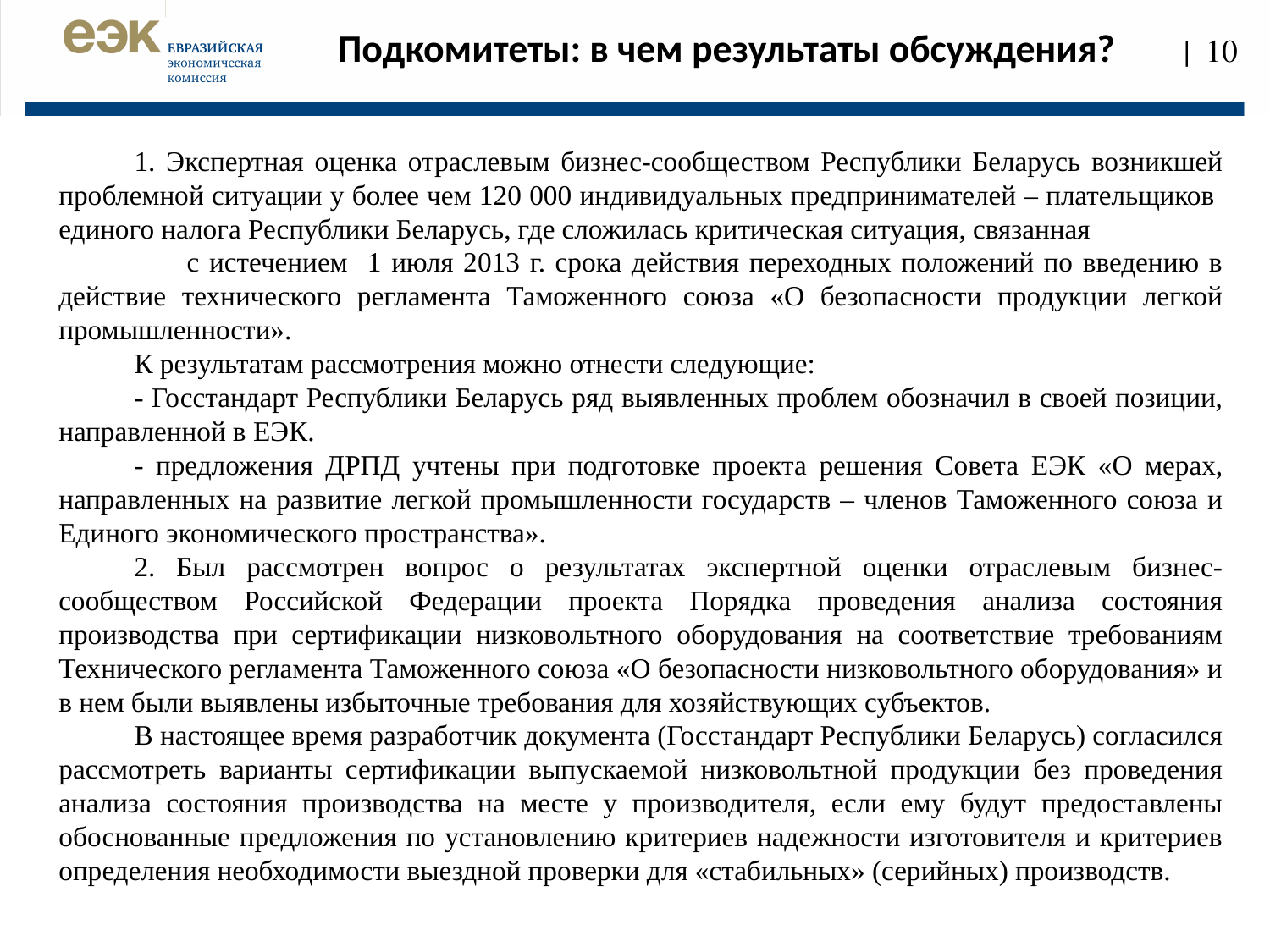

Подкомитеты: в чем результаты обсуждения?
|  10
1. Экспертная оценка отраслевым бизнес-сообществом Республики Беларусь возникшей проблемной ситуации у более чем 120 000 индивидуальных предпринимателей – плательщиков  единого налога Республики Беларусь, где сложилась критическая ситуация, связанная                                 с истечением  1 июля 2013 г. срока действия переходных положений по введению в действие технического регламента Таможенного союза «О безопасности продукции легкой промышленности».
К результатам рассмотрения можно отнести следующие:
- Госстандарт Республики Беларусь ряд выявленных проблем обозначил в своей позиции, направленной в ЕЭК.
- предложения ДРПД учтены при подготовке проекта решения Совета ЕЭК «О мерах, направленных на развитие легкой промышленности государств – членов Таможенного союза и Единого экономического пространства».
2. Был рассмотрен вопрос о результатах экспертной оценки отраслевым бизнес-сообществом Российской Федерации проекта Порядка проведения анализа состояния производства при сертификации низковольтного оборудования на соответствие требованиям Технического регламента Таможенного союза «О безопасности низковольтного оборудования» и в нем были выявлены избыточные требования для хозяйствующих субъектов.
В настоящее время разработчик документа (Госстандарт Республики Беларусь) согласился рассмотреть варианты сертификации выпускаемой низковольтной продукции без проведения анализа состояния производства на месте у производителя, если ему будут предоставлены обоснованные предложения по установлению критериев надежности изготовителя и критериев определения необходимости выездной проверки для «стабильных» (серийных) производств.